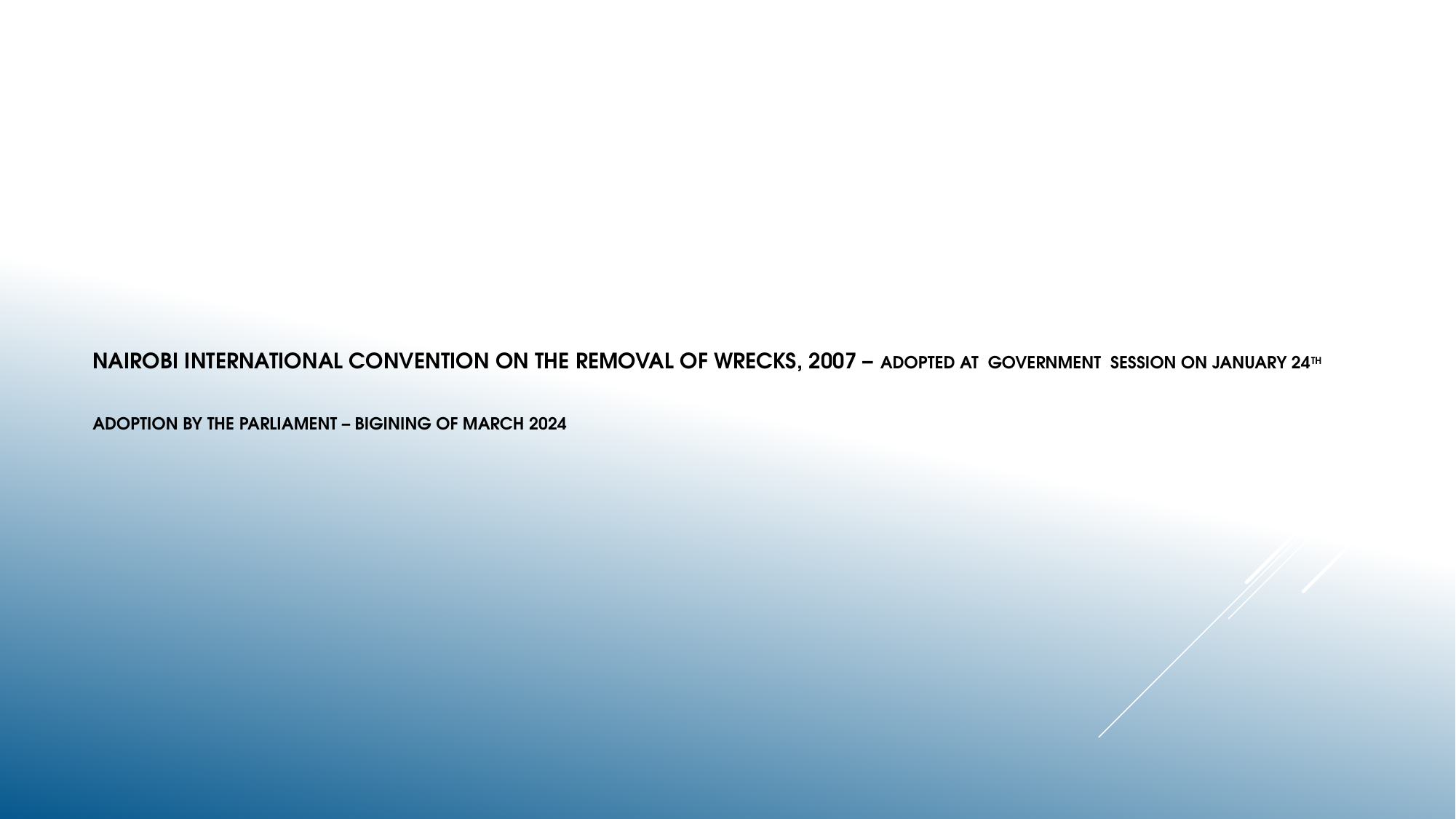

# NAIROBI INTERNATIONAL CONVENTION ON THE REMOVAL OF WRECKS, 2007 – adopted at  Government  session on January 24th ADOPTION BY THE PARLIAMENT – BIGINING OF MARCH 2024